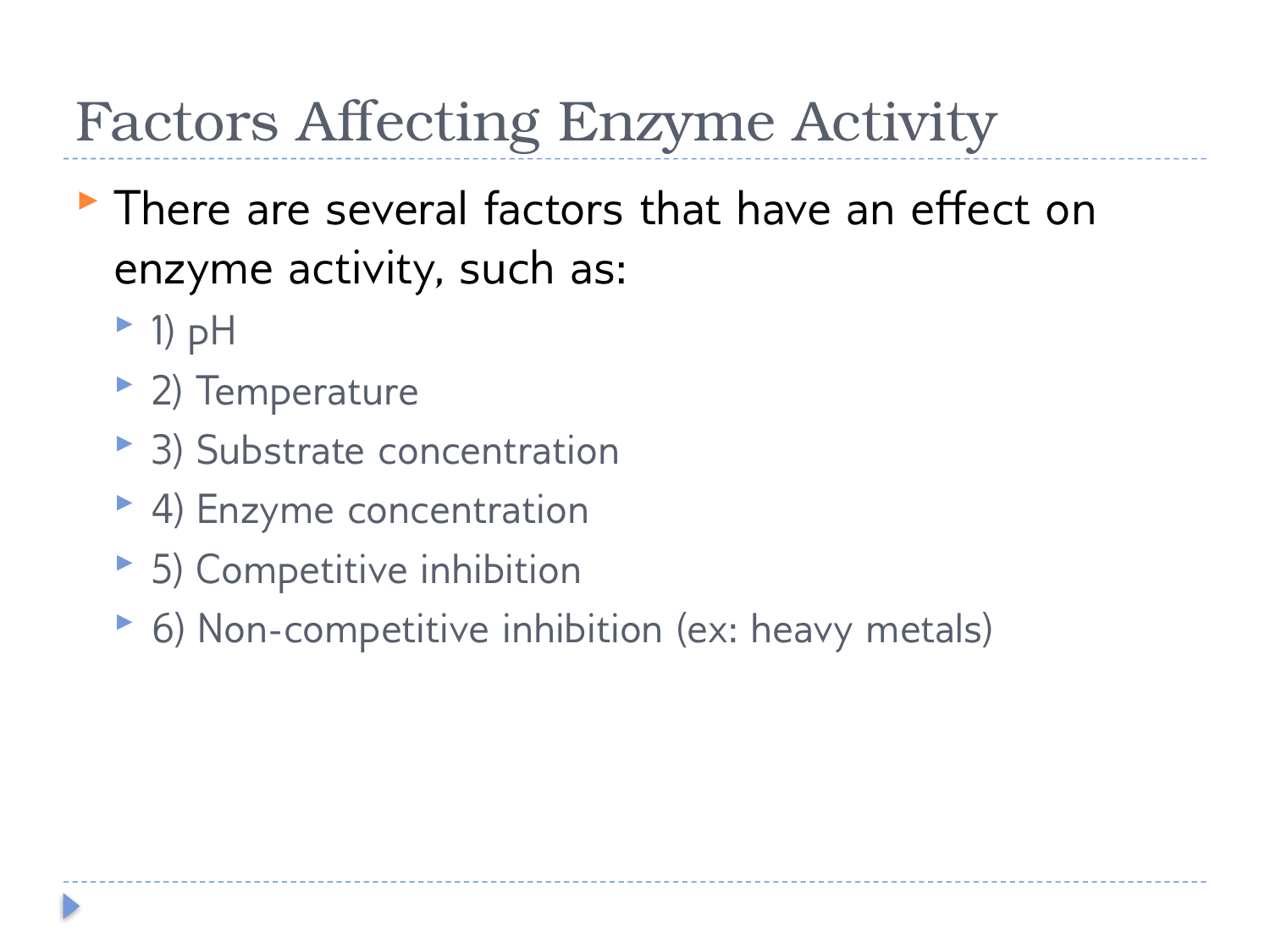

# Factors Affecting Enzyme Activity
There are several factors that have an effect on enzyme activity, such as:
1) pH
2) Temperature
3) Substrate concentration
4) Enzyme concentration
5) Competitive inhibition
6) Non-competitive inhibition (ex: heavy metals)